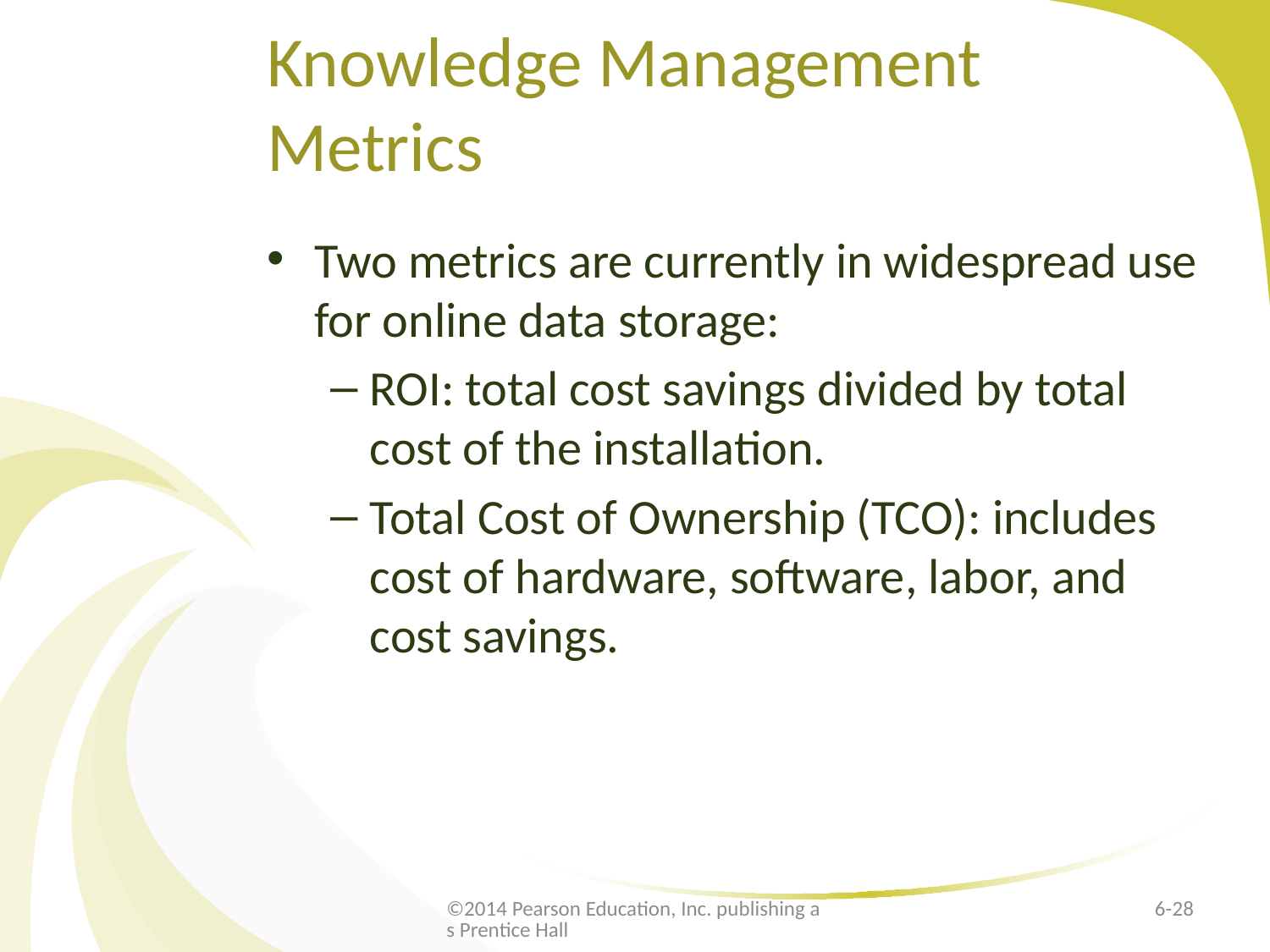

# Knowledge Management Metrics
Two metrics are currently in widespread use for online data storage:
ROI: total cost savings divided by total cost of the installation.
Total Cost of Ownership (TCO): includes cost of hardware, software, labor, and cost savings.
©2014 Pearson Education, Inc. publishing as Prentice Hall
6-28